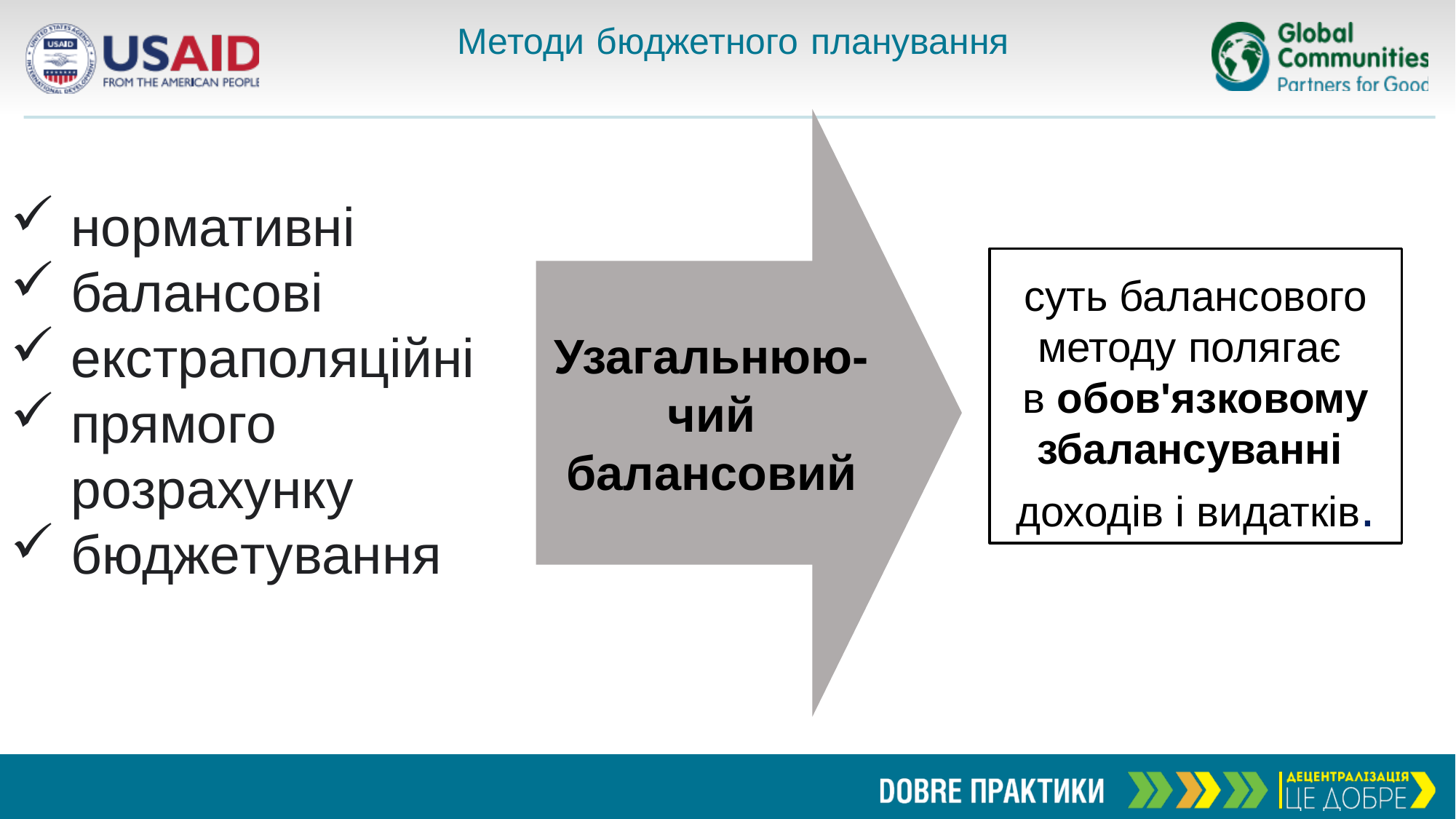

Методи бюджетного планування

Узагальнюю-чий
балансовий

 нормативні
 балансові
 екстраполяційні
 прямого
    розрахунку
 бюджетування

суть балансового методу полягає
в обов'язковому збалансуванні
доходів і видатків.